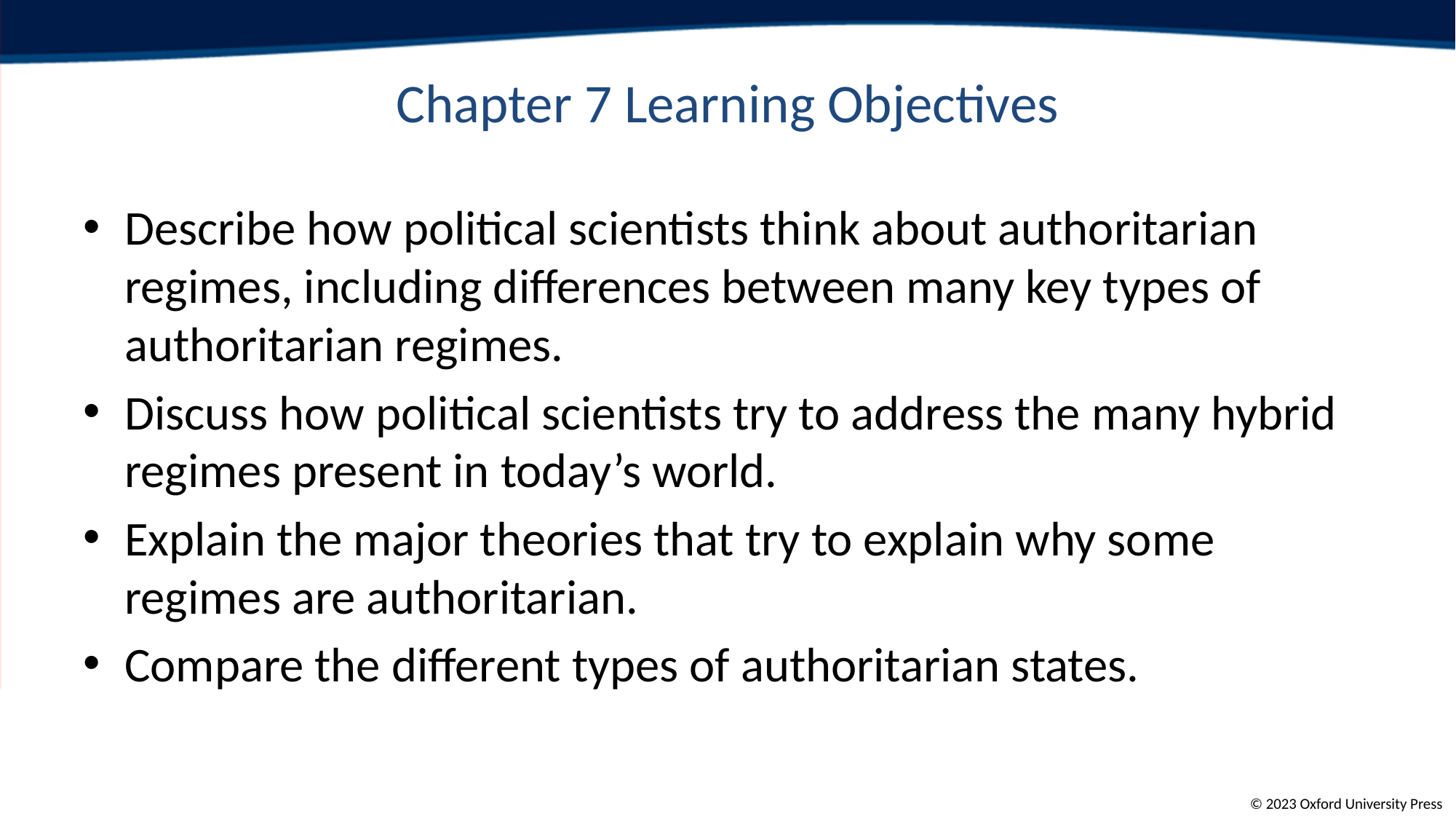

# Chapter 7 Learning Objectives
Describe how political scientists think about authoritarian regimes, including differences between many key types of authoritarian regimes.
Discuss how political scientists try to address the many hybrid regimes present in today’s world.
Explain the major theories that try to explain why some regimes are authoritarian.
Compare the different types of authoritarian states.